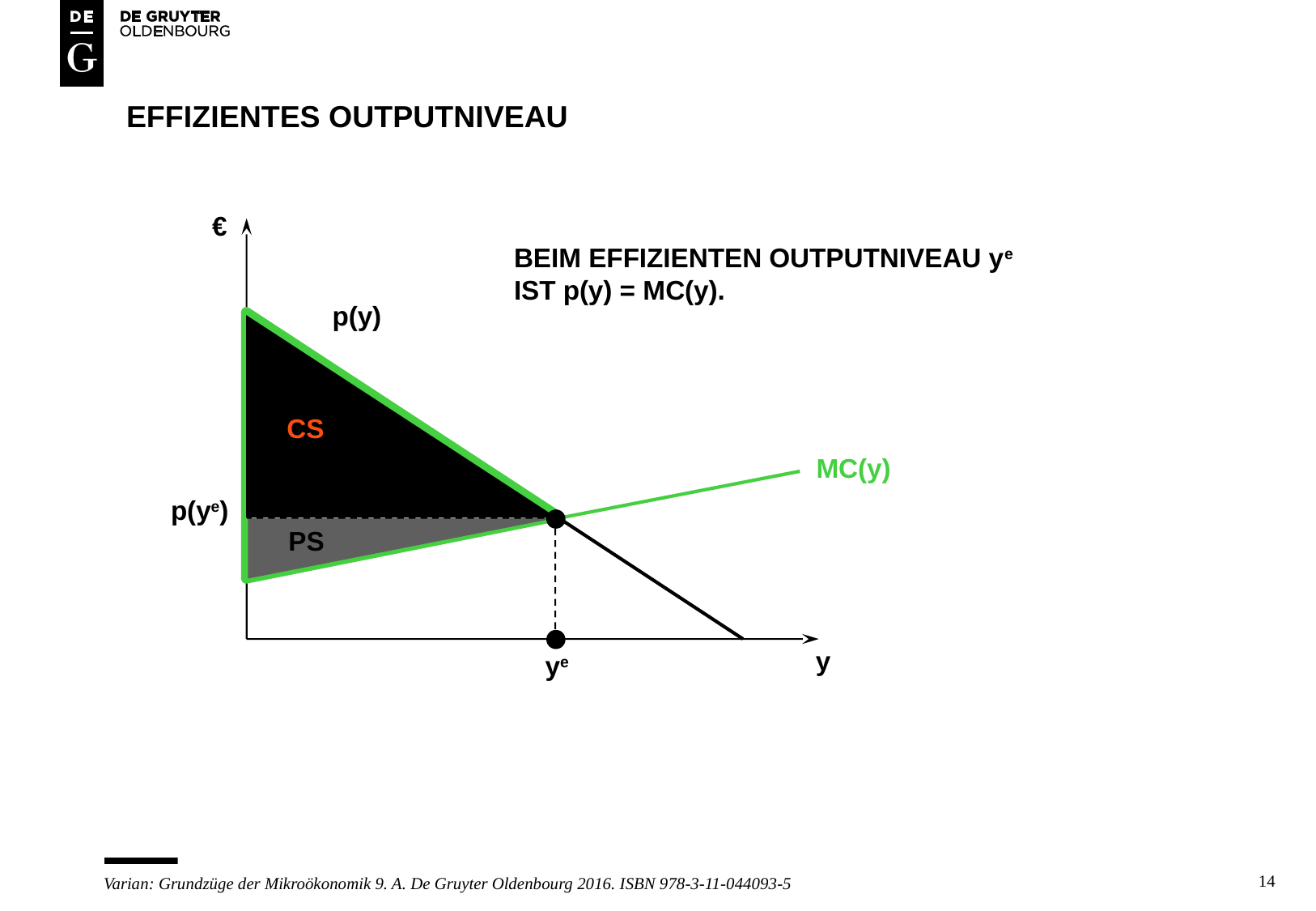

# effizienTES OUTPUTNIVEAU

€

BEIM EFFIZIENTEN OUTPUTNIVEAU ye
IST p(y) = MC(y).
p(y)

CS
MC(y)

p(ye)

PS

y

ye
14
Varian: Grundzüge der Mikroökonomik 9. A. De Gruyter Oldenbourg 2016. ISBN 978-3-11-044093-5